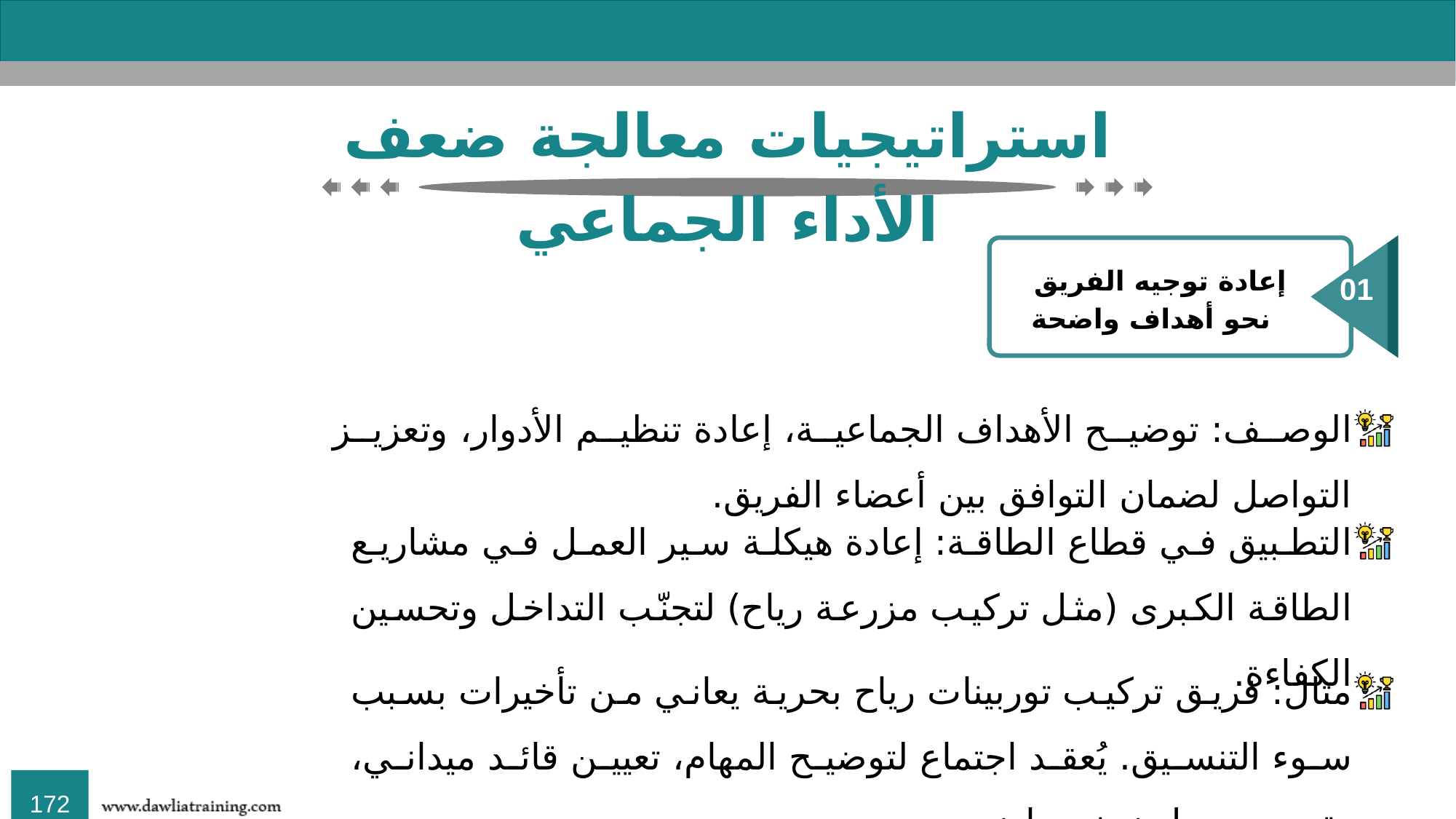

استراتيجيات معالجة ضعف الأداء الجماعي

إعادة توجيه الفريق نحو أهداف واضحة
01
الوصف: توضيح الأهداف الجماعية، إعادة تنظيم الأدوار، وتعزيز التواصل لضمان التوافق بين أعضاء الفريق.
التطبيق في قطاع الطاقة: إعادة هيكلة سير العمل في مشاريع الطاقة الكبرى (مثل تركيب مزرعة رياح) لتجنّب التداخل وتحسين الكفاءة.
مثال: فريق تركيب توربينات رياح بحرية يعاني من تأخيرات بسبب سوء التنسيق. يُعقد اجتماع لتوضيح المهام، تعيين قائد ميداني، وتحديد جدول زمني واضح.